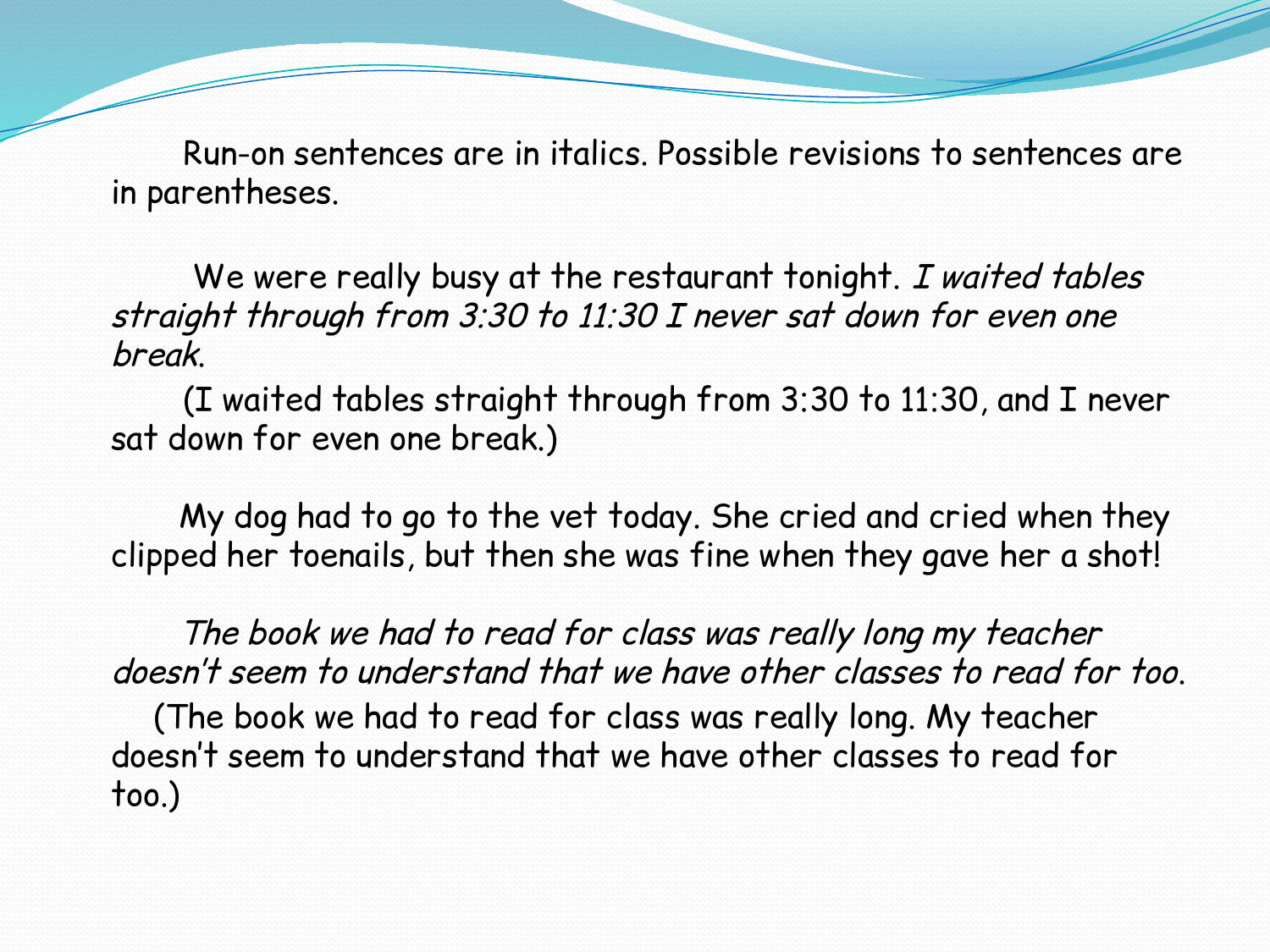

Run-on sentences are in italics. Possible revisions to sentences are in parentheses.
            We were really busy at the restaurant tonight. I waited tables straight through from 3:30 to 11:30 I never sat down for even one break.
           (I waited tables straight through from 3:30 to 11:30, and I never sat down for even one break.)
       My dog had to go to the vet today. She cried and cried when they clipped her toenails, but then she was fine when they gave her a shot!
       The book we had to read for class was really long my teacher doesn’t seem to understand that we have other classes to read for too.
        (The book we had to read for class was really long. My teacher doesn’t seem to understand that we have other classes to read for too.)